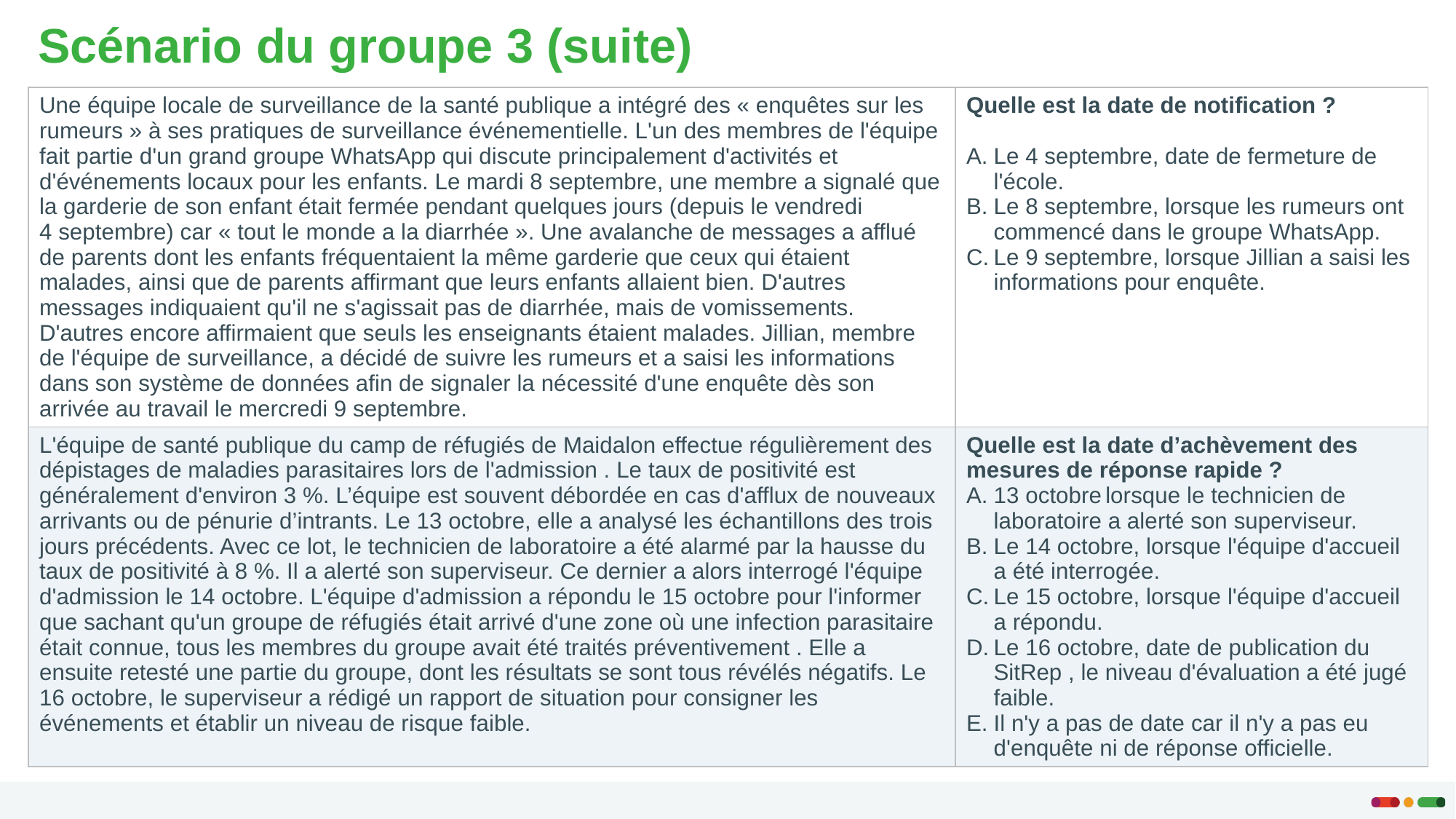

# Scénario du groupe 3 (suite)
| Une équipe locale de surveillance de la santé publique a intégré des « enquêtes sur les rumeurs » à ses pratiques de surveillance événementielle. L'un des membres de l'équipe fait partie d'un grand groupe WhatsApp qui discute principalement d'activités et d'événements locaux pour les enfants. Le mardi 8 septembre, une membre a signalé que la garderie de son enfant était fermée pendant quelques jours (depuis le vendredi 4 septembre) car « tout le monde a la diarrhée ». Une avalanche de messages a afflué de parents dont les enfants fréquentaient la même garderie que ceux qui étaient malades, ainsi que de parents affirmant que leurs enfants allaient bien. D'autres messages indiquaient qu'il ne s'agissait pas de diarrhée, mais de vomissements. D'autres encore affirmaient que seuls les enseignants étaient malades. Jillian, membre de l'équipe de surveillance, a décidé de suivre les rumeurs et a saisi les informations dans son système de données afin de signaler la nécessité d'une enquête dès son arrivée au travail le mercredi 9 septembre. | Quelle est la date de notification ? Le 4 septembre, date de fermeture de l'école. Le 8 septembre, lorsque les rumeurs ont commencé dans le groupe WhatsApp. Le 9 septembre, lorsque Jillian a saisi les informations pour enquête. |
| --- | --- |
| L'équipe de santé publique du camp de réfugiés de Maidalon effectue régulièrement des dépistages de maladies parasitaires lors de l'admission . Le taux de positivité est généralement d'environ 3 %. L’équipe est souvent débordée en cas d'afflux de nouveaux arrivants ou de pénurie d’intrants. Le 13 octobre, elle a analysé les échantillons des trois jours précédents. Avec ce lot, le technicien de laboratoire a été alarmé par la hausse du taux de positivité à 8 %. Il a alerté son superviseur. Ce dernier a alors interrogé l'équipe d'admission le 14 octobre. L'équipe d'admission a répondu le 15 octobre pour l'informer que sachant qu'un groupe de réfugiés était arrivé d'une zone où une infection parasitaire était connue, tous les membres du groupe avait été traités préventivement . Elle a ensuite retesté une partie du groupe, dont les résultats se sont tous révélés négatifs. Le 16 octobre, le superviseur a rédigé un rapport de situation pour consigner les événements et établir un niveau de risque faible. | Quelle est la date d’achèvement des mesures de réponse rapide ? 13 octobre lorsque le technicien de laboratoire a alerté son superviseur. Le 14 octobre, lorsque l'équipe d'accueil a été interrogée. Le 15 octobre, lorsque l'équipe d'accueil a répondu. Le 16 octobre, date de publication du SitRep , le niveau d'évaluation a été jugé faible. Il n'y a pas de date car il n'y a pas eu d'enquête ni de réponse officielle. |